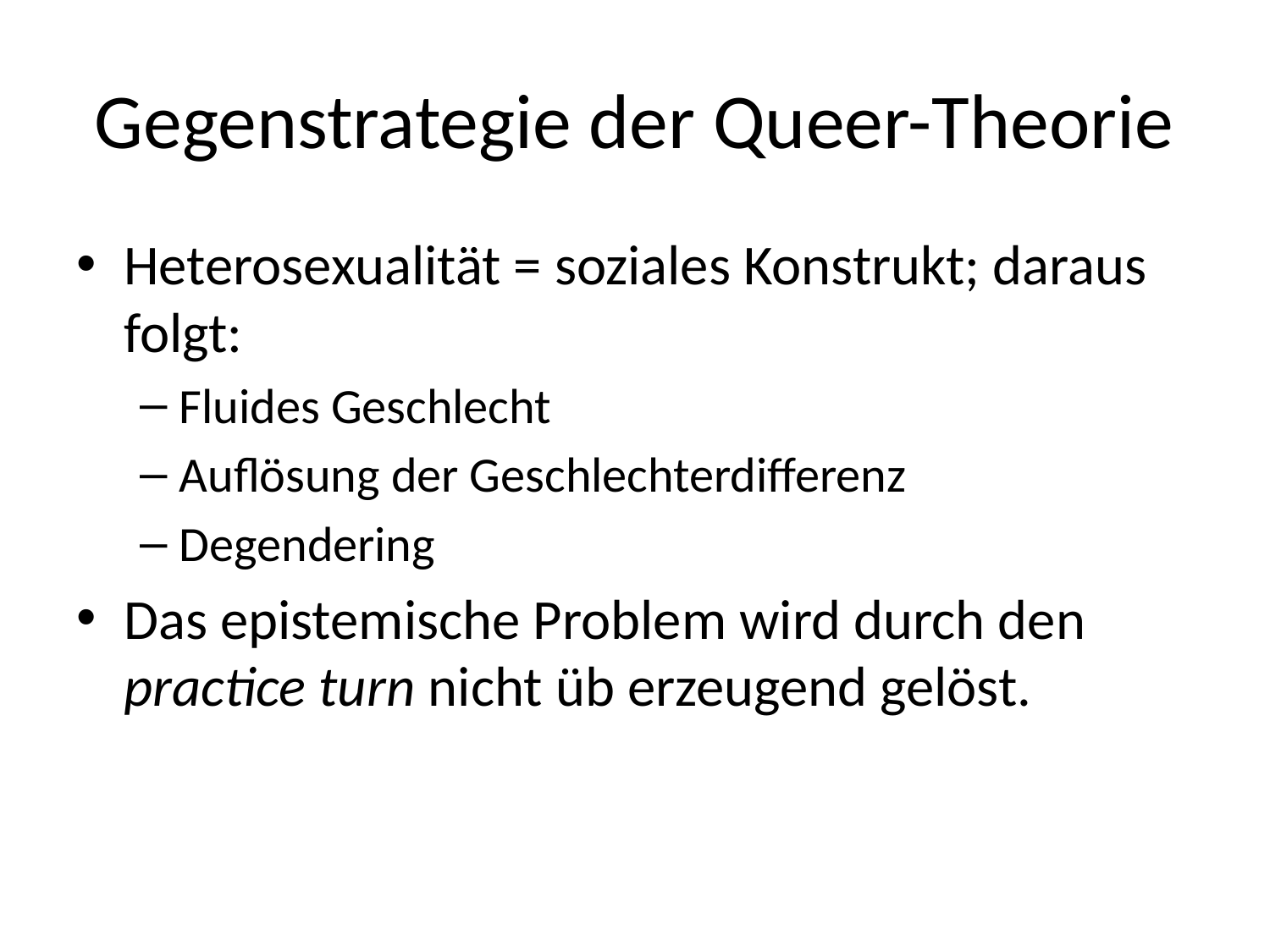

# Gegenstrategie der Queer-Theorie
Heterosexualität = soziales Konstrukt; daraus folgt:
Fluides Geschlecht
Auflösung der Geschlechterdifferenz
Degendering
Das epistemische Problem wird durch den practice turn nicht üb erzeugend gelöst.